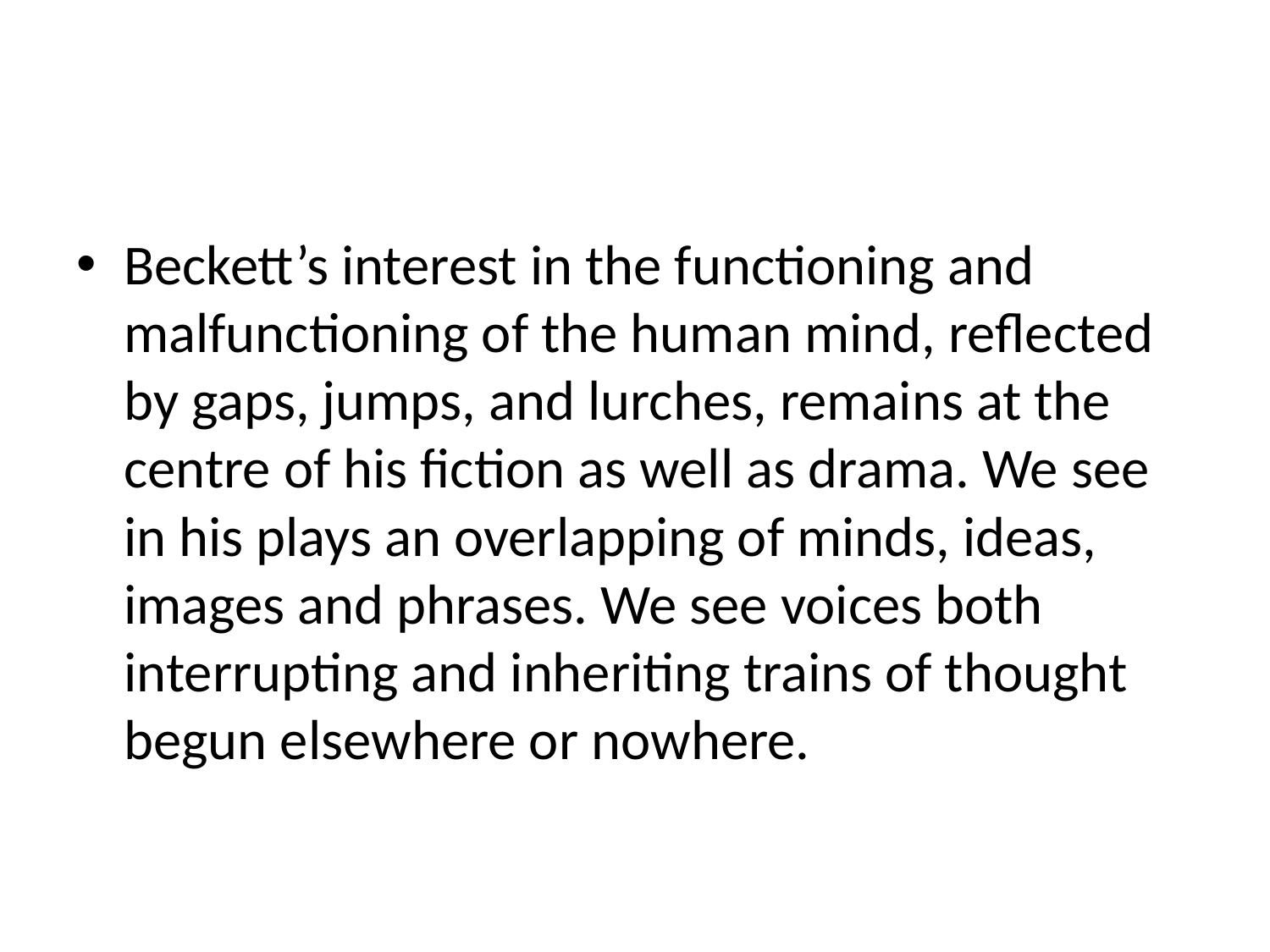

#
Beckett’s interest in the functioning and malfunctioning of the human mind, reflected by gaps, jumps, and lurches, remains at the centre of his fiction as well as drama. We see in his plays an overlapping of minds, ideas, images and phrases. We see voices both interrupting and inheriting trains of thought begun elsewhere or nowhere.